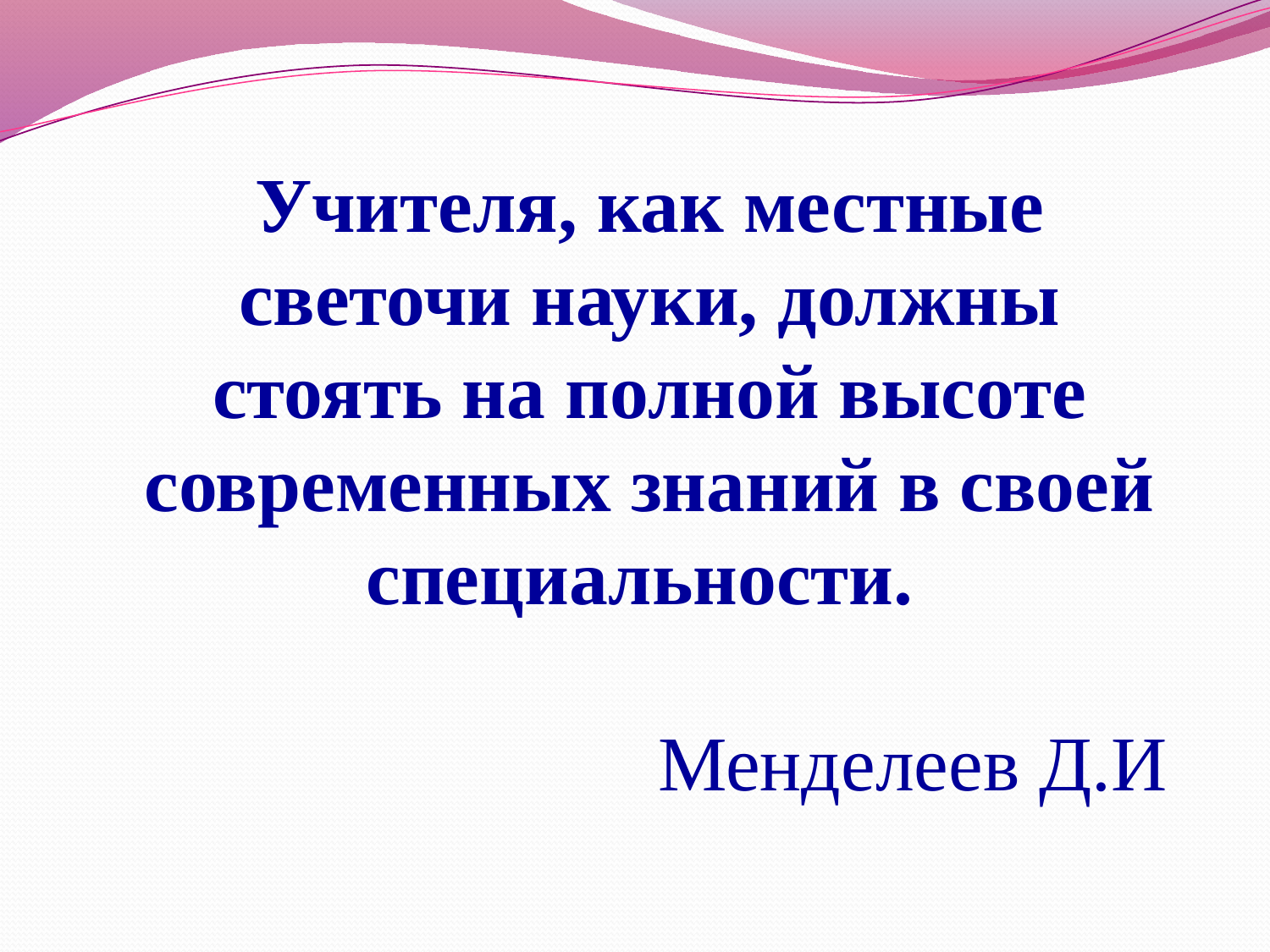

Учителя, как местные светочи науки, должны стоять на полной высоте современных знаний в своей специальности.

Менделеев Д.И